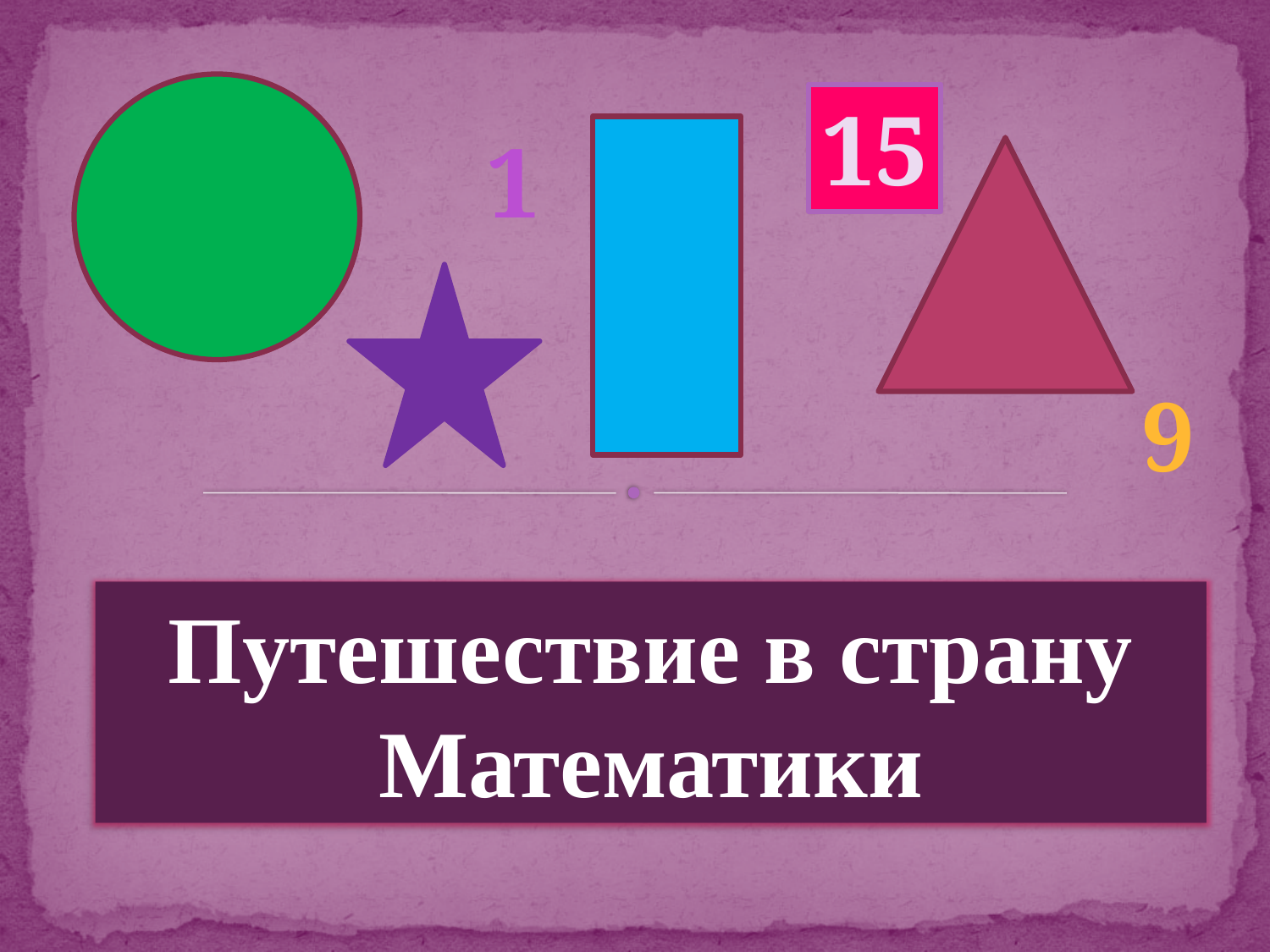

15
1

9
Путешествие в страну Математики